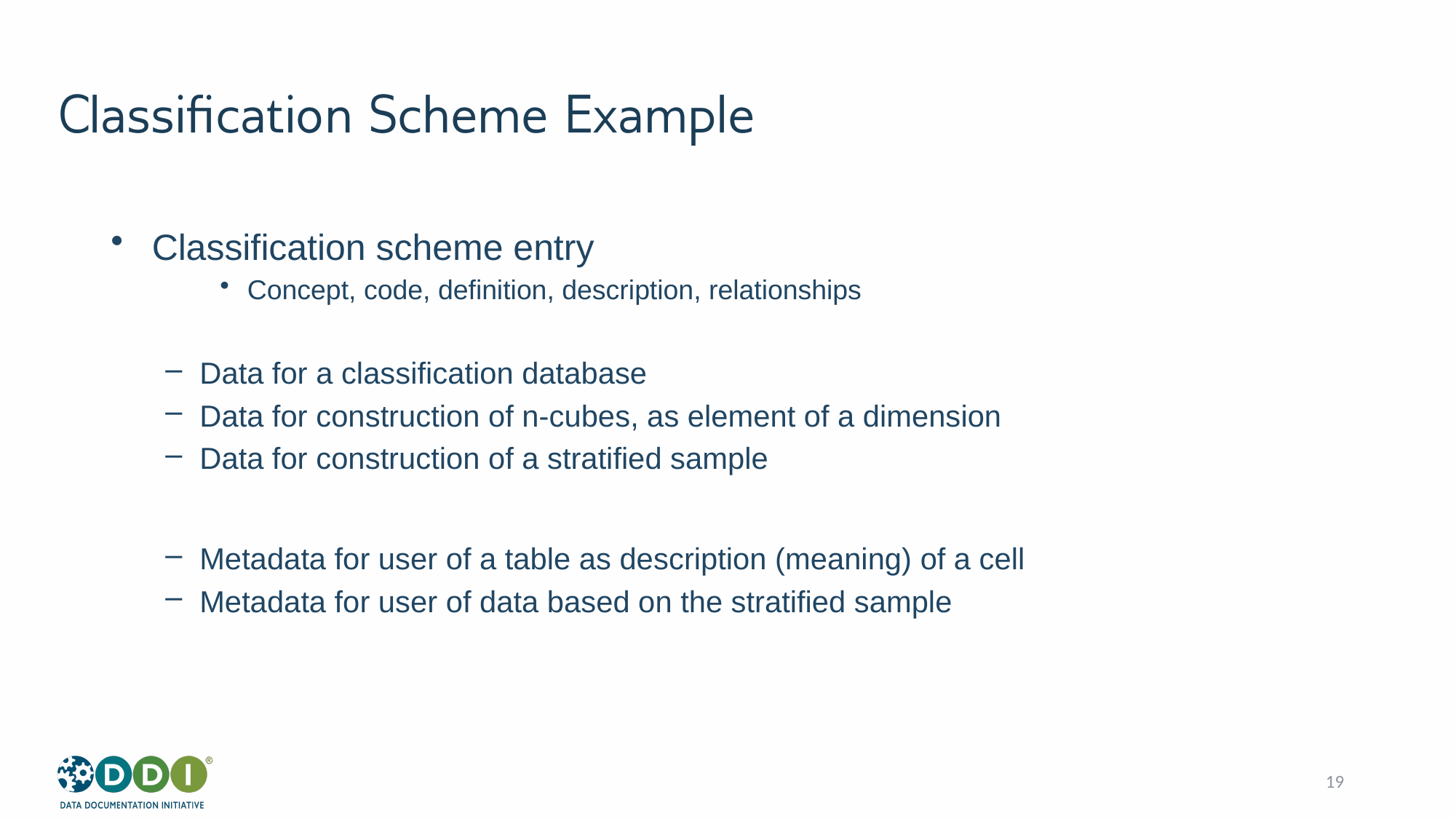

# Classification Scheme Example
Classification scheme entry
Concept, code, definition, description, relationships

Data for a classification database
Data for construction of n-cubes, as element of a dimension
Data for construction of a stratified sample

Metadata for user of a table as description (meaning) of a cell
Metadata for user of data based on the stratified sample

19